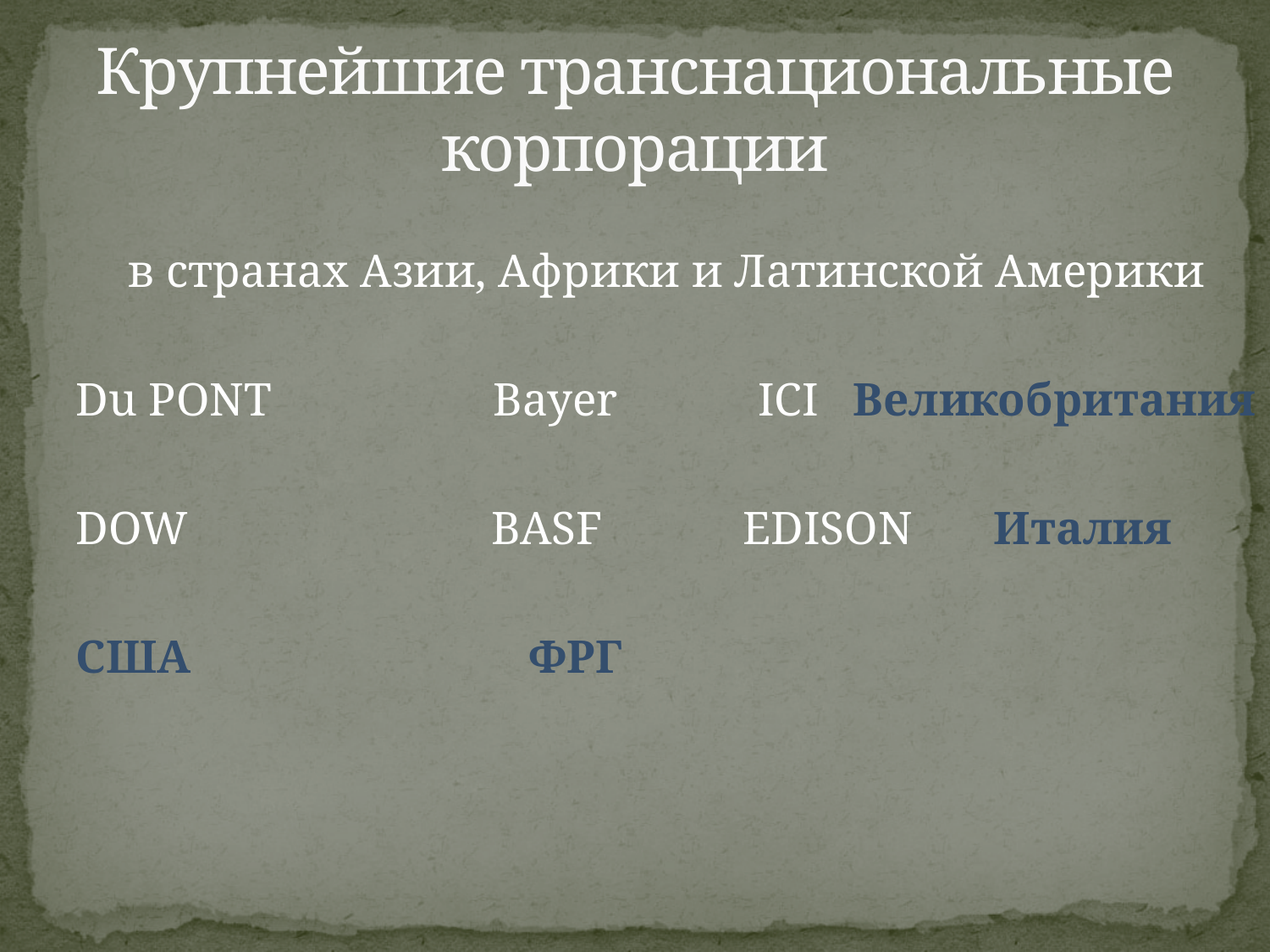

# Крупнейшие транснациональные корпорации
в странах Азии, Африки и Латинской Америки

Du PONT                   Bayer            ICI   Великобритания

DOW                          BASF            EDISON       Италия

США                             ФРГ